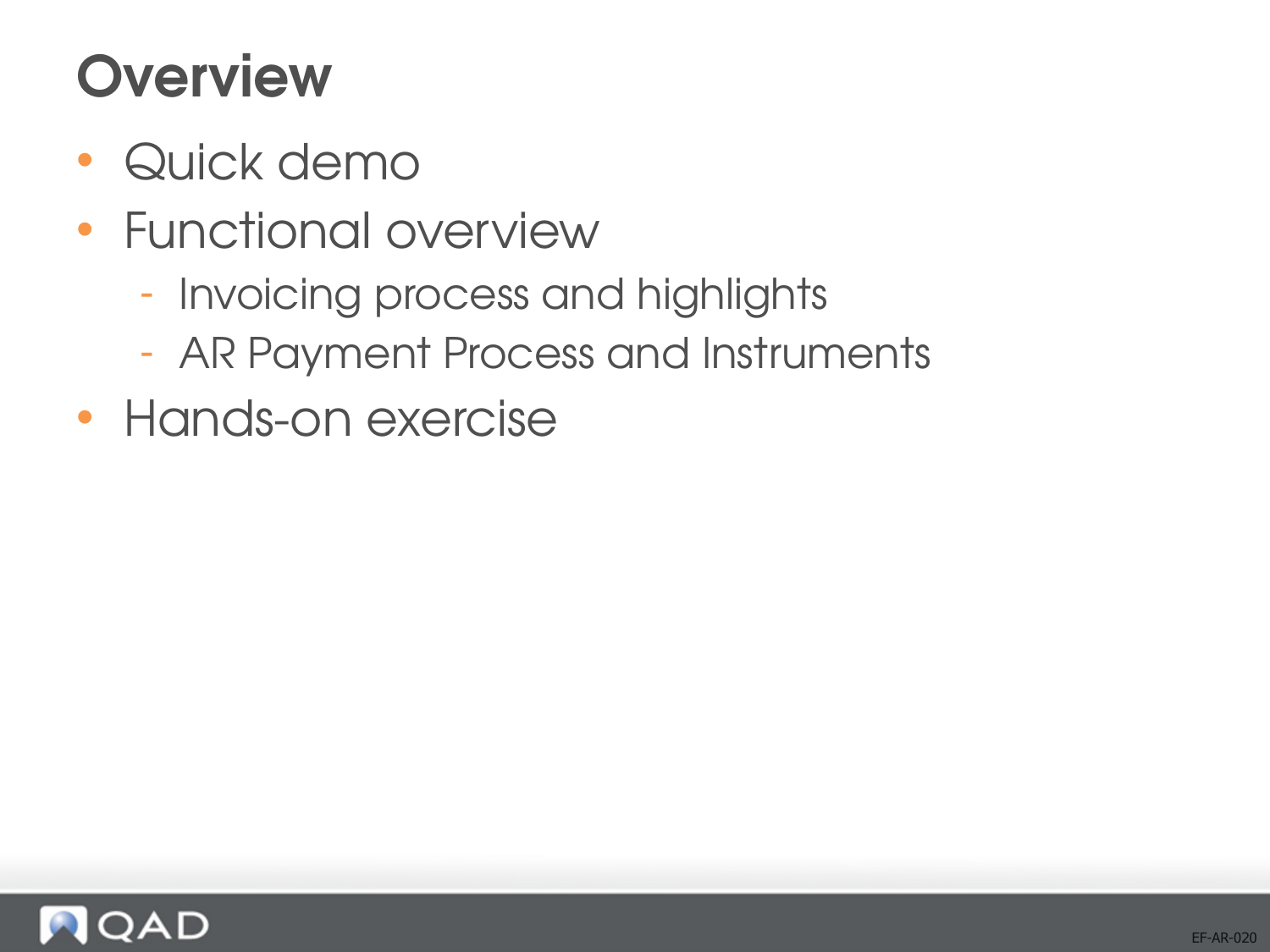

# Overview
Quick demo
Functional overview
Invoicing process and highlights
AR Payment Process and Instruments
Hands-on exercise
EF-AR-020